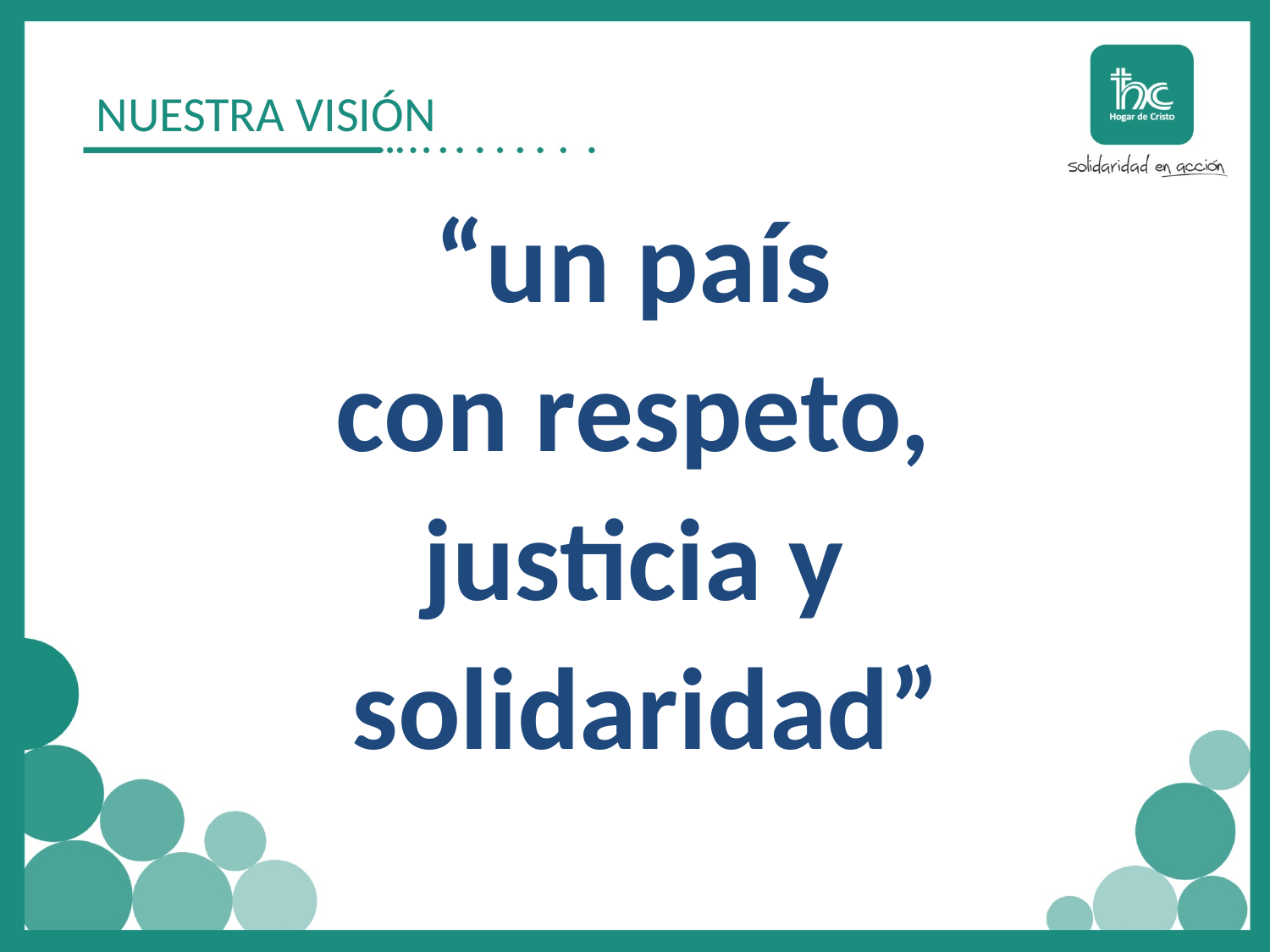

# NUESTRA VISIÓN
“un país
con respeto,
justicia y
solidaridad”